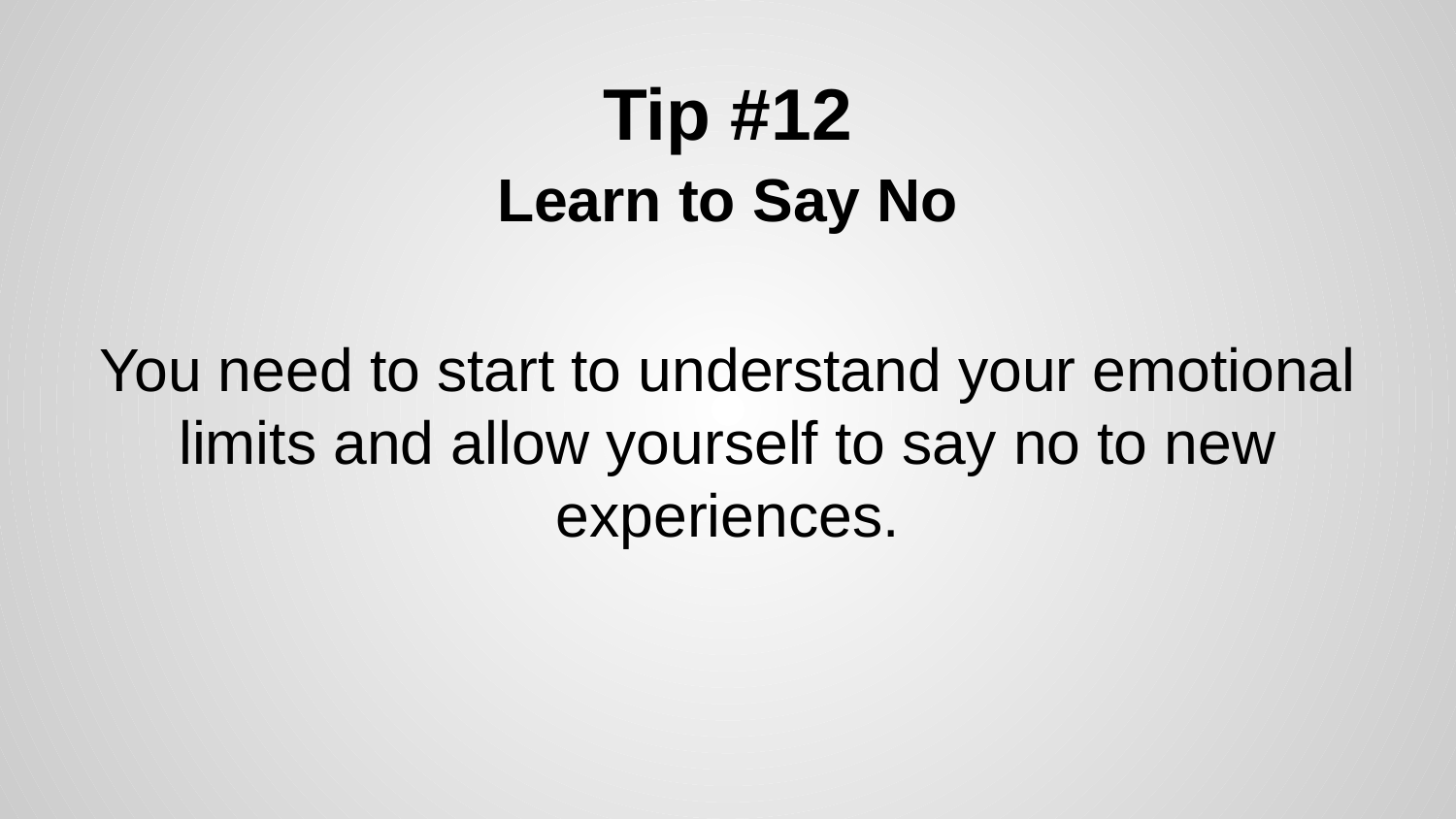

# Tip #12

Learn to Say No

You need to start to understand your emotional limits and allow yourself to say no to new experiences.